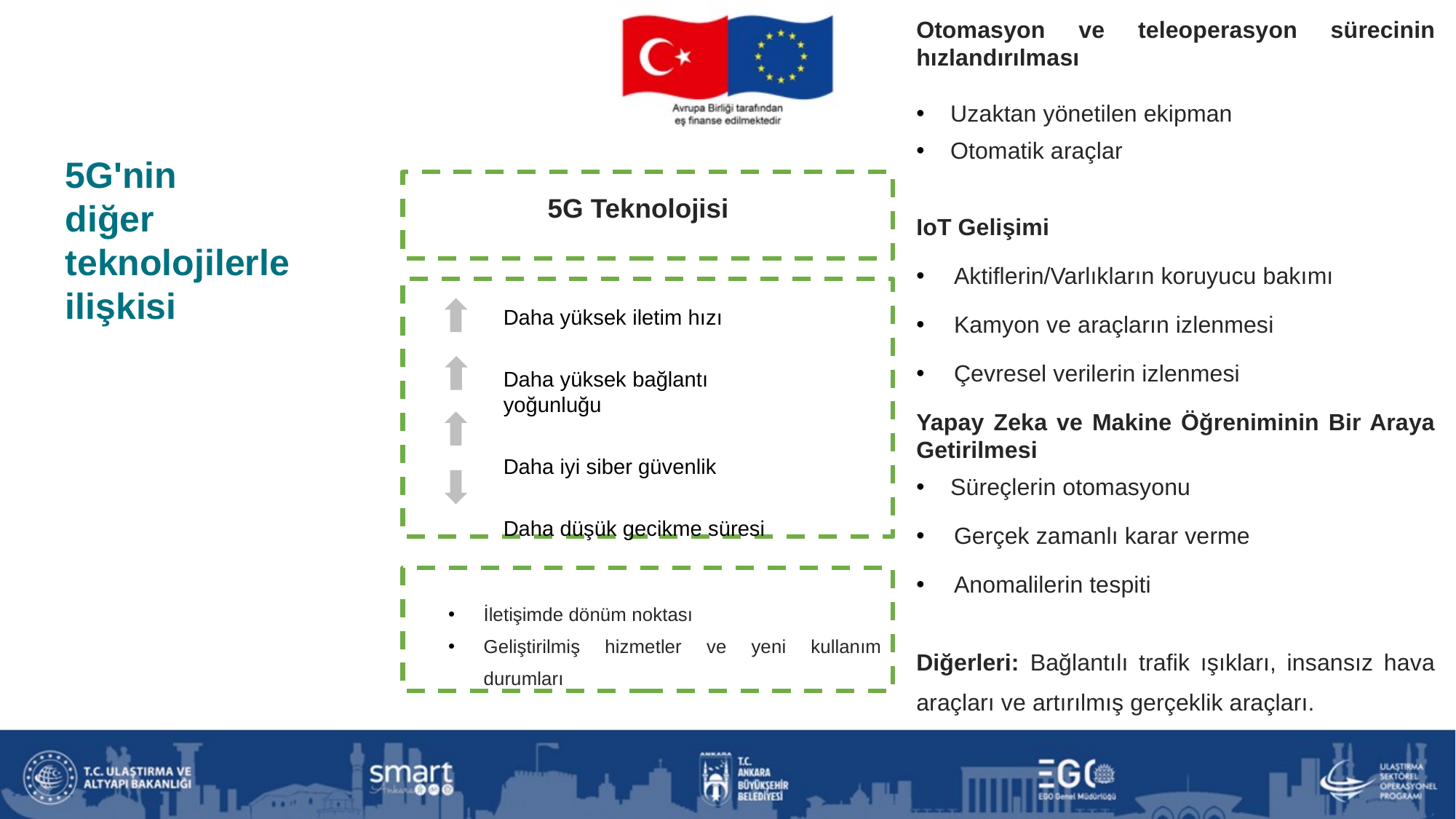

Otomasyon ve teleoperasyon sürecinin hızlandırılması

Uzaktan yönetilen ekipman
Otomatik araçlar

IoT Gelişimi
Aktiflerin/Varlıkların koruyucu bakımı
Kamyon ve araçların izlenmesi
Çevresel verilerin izlenmesi

Yapay Zeka ve Makine Öğreniminin Bir Araya Getirilmesi
Süreçlerin otomasyonu
Gerçek zamanlı karar verme
Anomalilerin tespiti

Diğerleri: Bağlantılı trafik ışıkları, insansız hava araçları ve artırılmış gerçeklik araçları.
5G'nin
diğer teknolojilerle ilişkisi

5G Teknolojisi

Daha yüksek iletim hızı
Daha yüksek bağlantı yoğunluğu
Daha iyi siber güvenlik
Daha düşük gecikme süresi

İletişimde dönüm noktası
Geliştirilmiş hizmetler ve yeni kullanım durumları